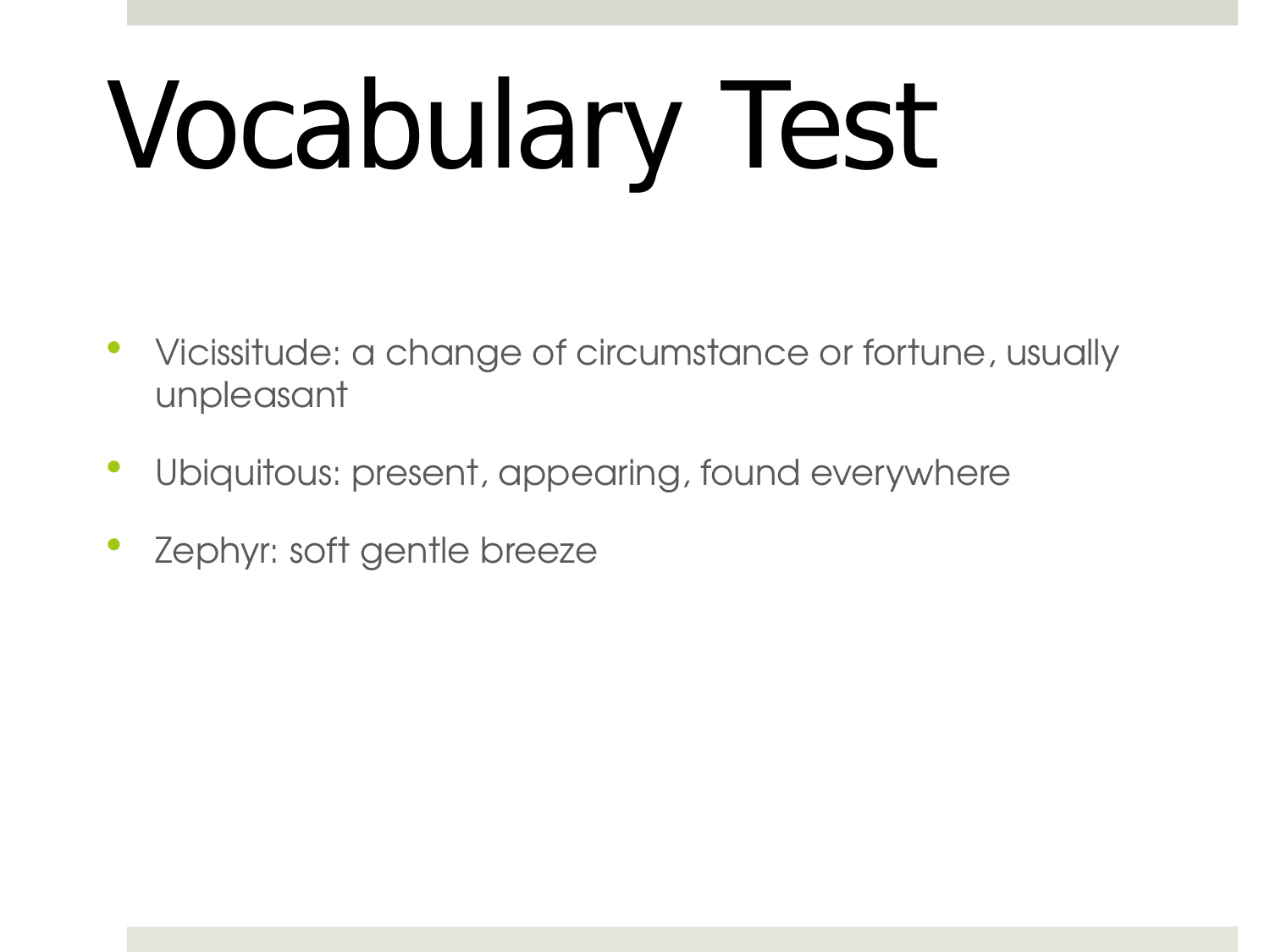

Vocabulary Test
Vicissitude: a change of circumstance or fortune, usually unpleasant
Ubiquitous: present, appearing, found everywhere
Zephyr: soft gentle breeze